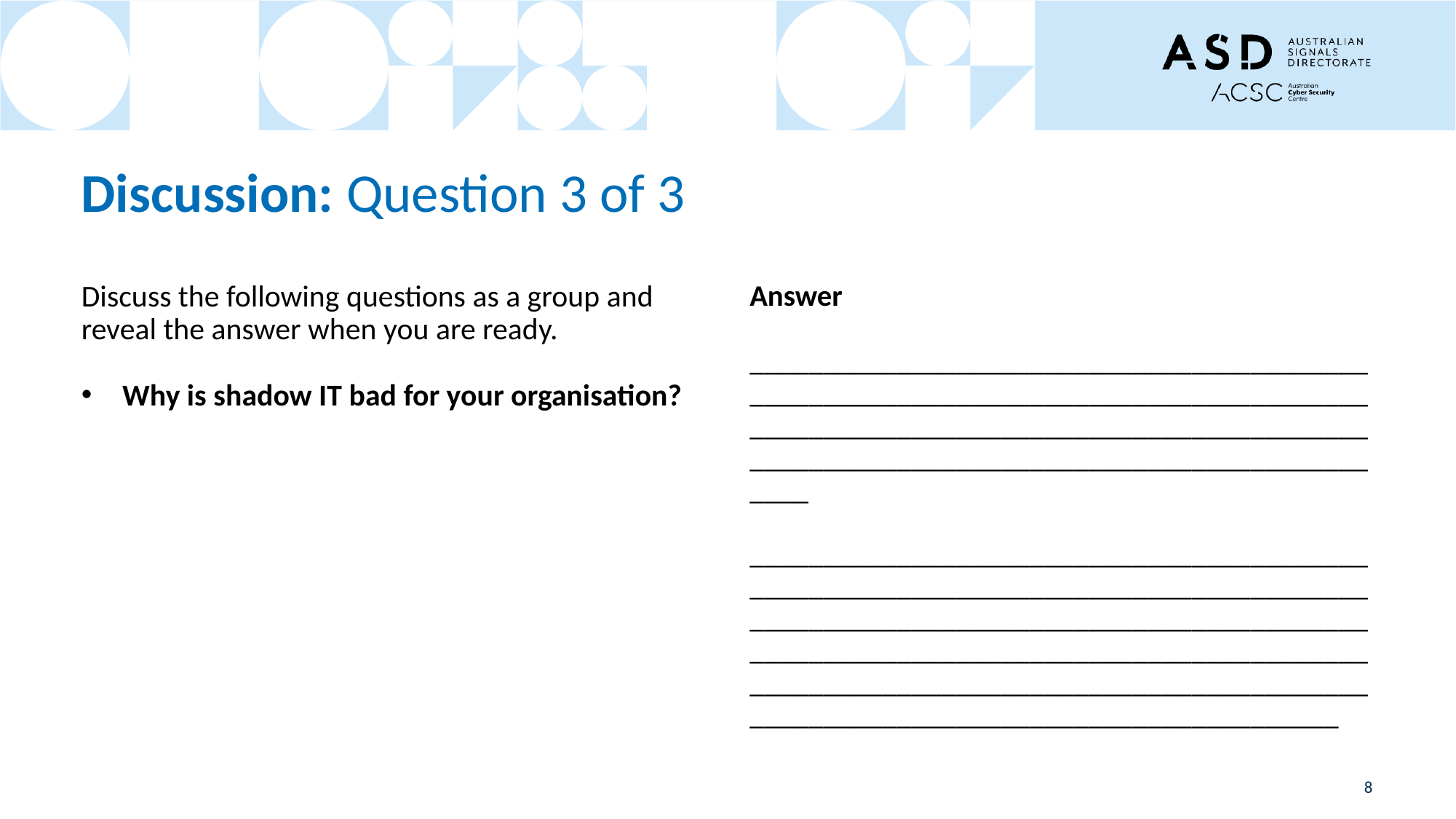

# Discussion: Question 3 of 3
Discuss the following questions as a group and reveal the answer when you are ready.
Why is shadow IT bad for your organisation?
Answer
____________________________________________________________________________________________________________________________________________________________________________
__________________________________________________________________________________________________________________________________________________________________________________________________________________________________________________________
8